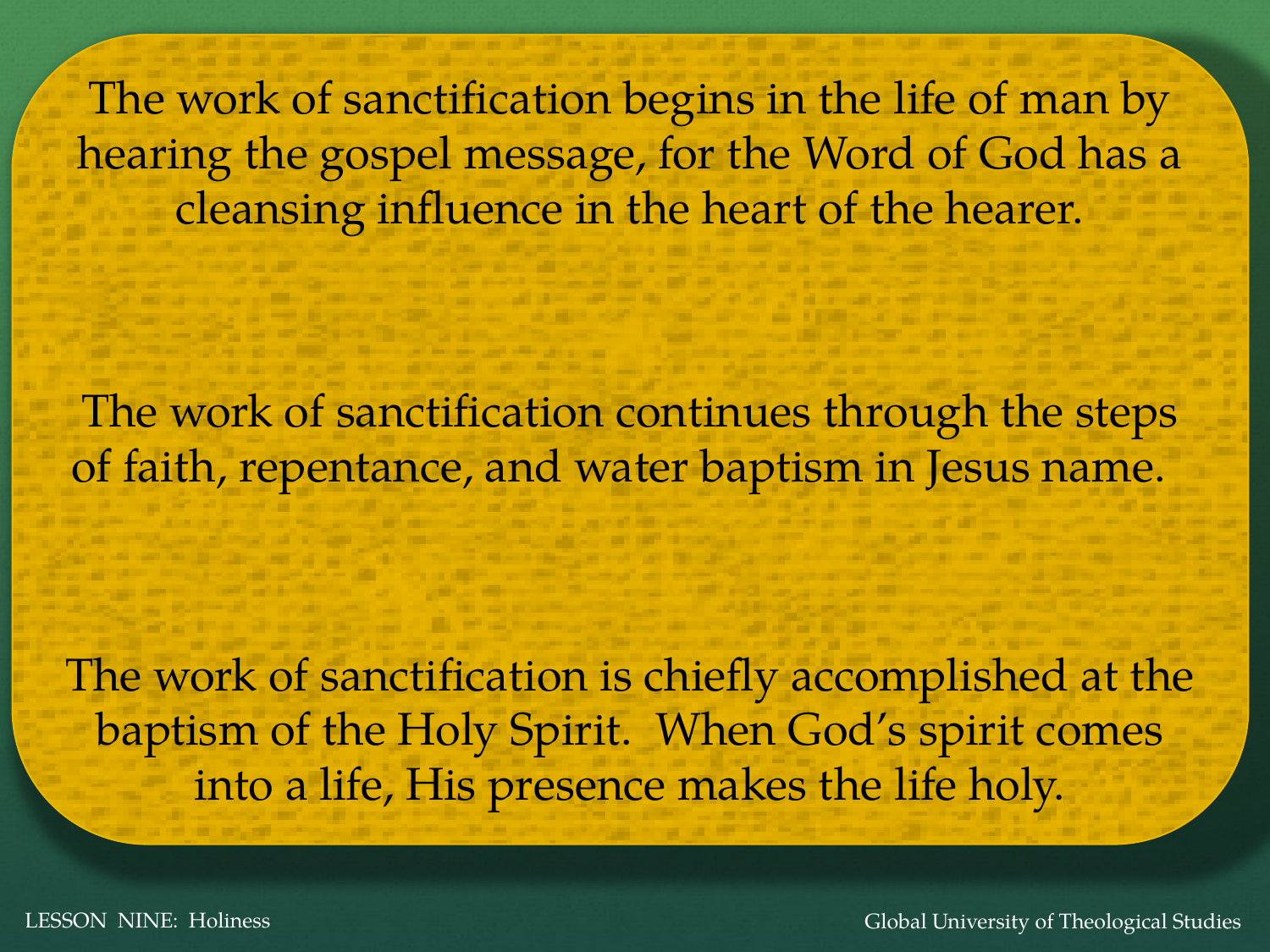

The work of sanctification begins in the life of man by hearing the gospel message, for the Word of God has a cleansing influence in the heart of the hearer.
The work of sanctification continues through the steps of faith, repentance, and water baptism in Jesus name.
The work of sanctification is chiefly accomplished at the baptism of the Holy Spirit.  When God’s spirit comes into a life, His presence makes the life holy.
Global University of Theological Studies
LESSON  NINE:  Holiness